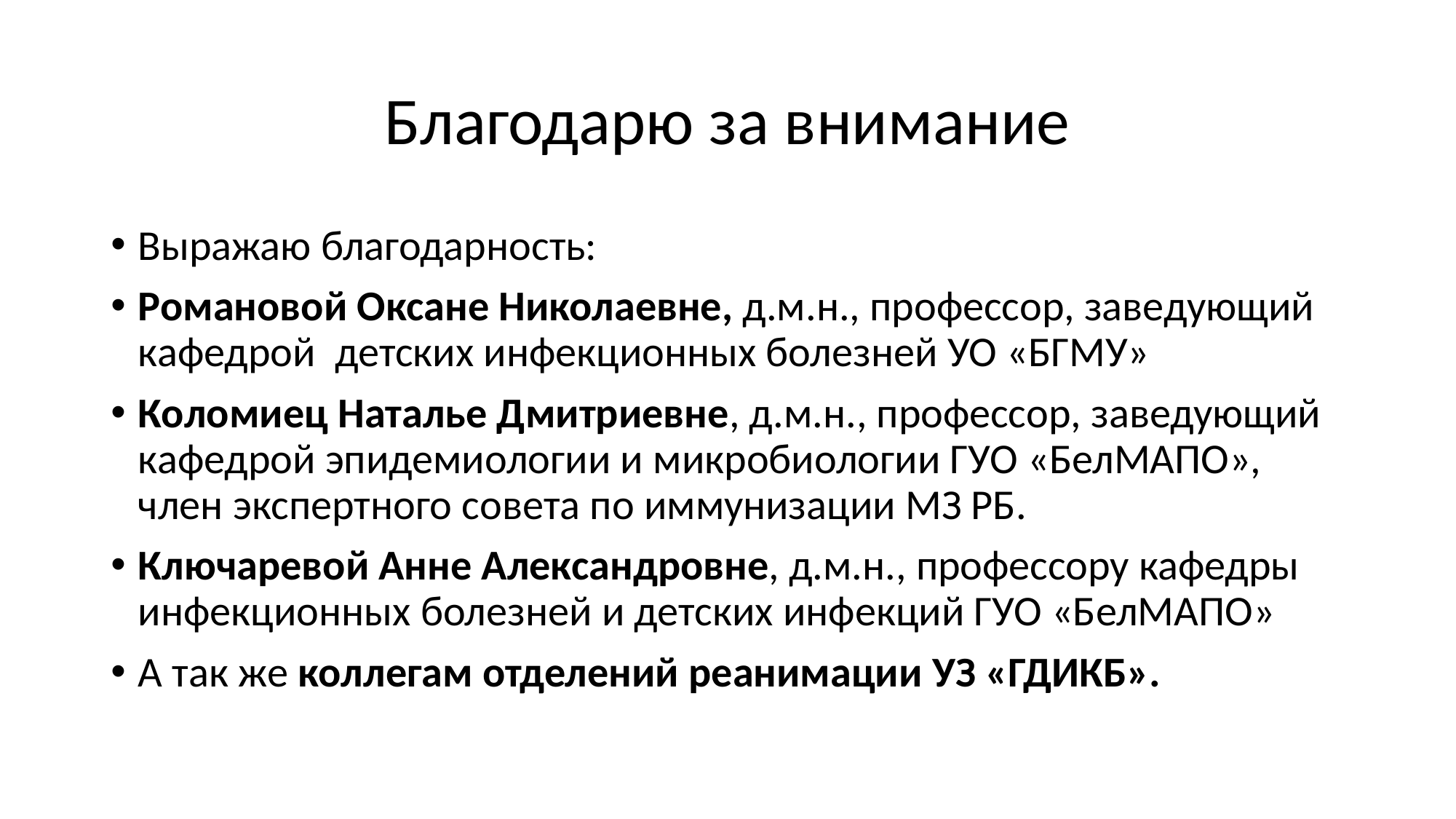

# Благодарю за внимание
Выражаю благодарность:
Романовой Оксане Николаевне, д.м.н., профессор, заведующий кафедрой  детских инфекционных болезней УО «БГМУ»
Коломиец Наталье Дмитриевне, д.м.н., профессор, заведующий кафедрой эпидемиологии и микробиологии ГУО «БелМАПО», член экспертного совета по иммунизации МЗ РБ.
Ключаревой Анне Александровне, д.м.н., профессору кафедры инфекционных болезней и детских инфекций ГУО «БелМАПО»
А так же коллегам отделений реанимации УЗ «ГДИКБ».